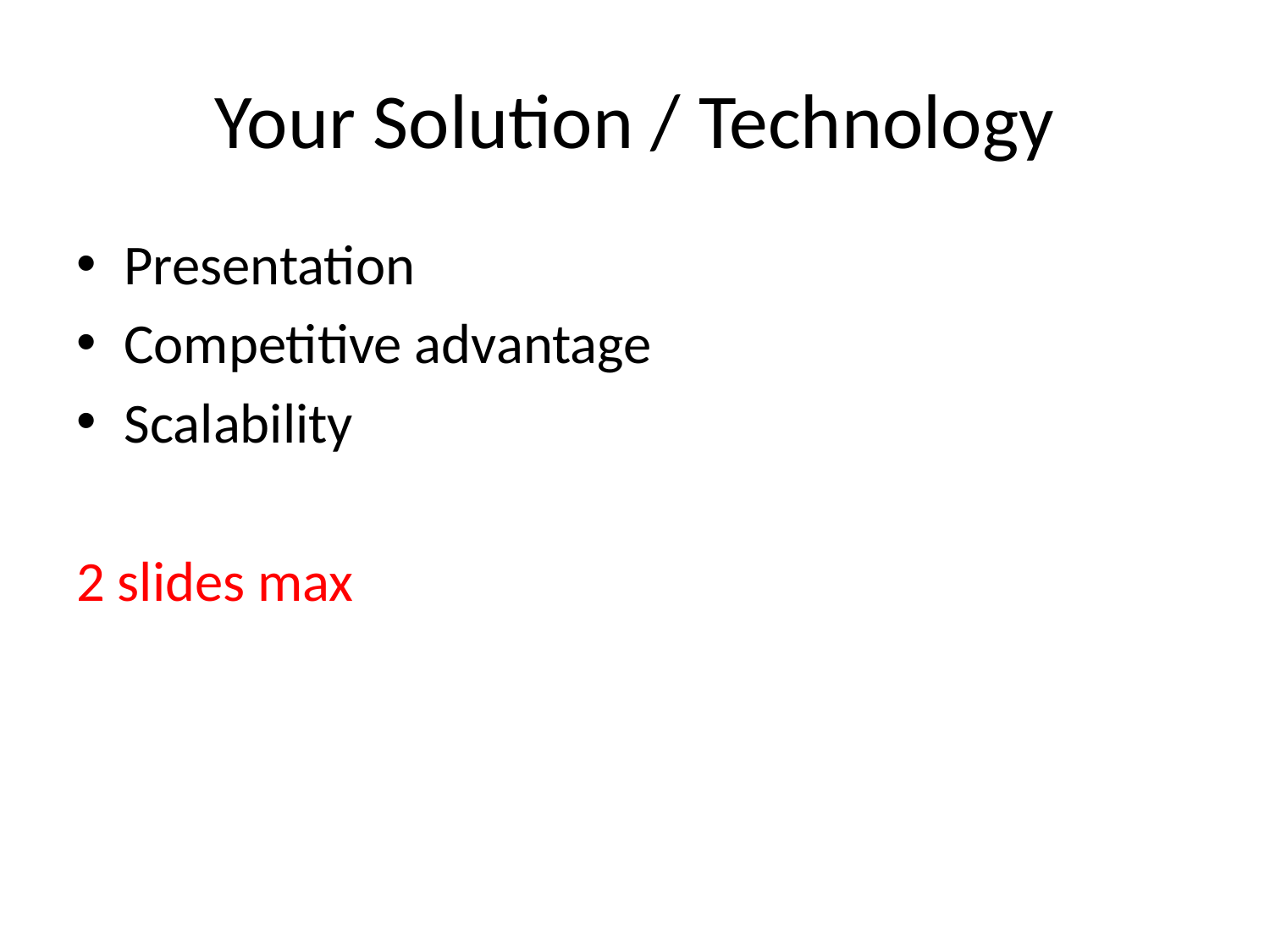

# Your Solution / Technology
Presentation
Competitive advantage
Scalability

2 slides max